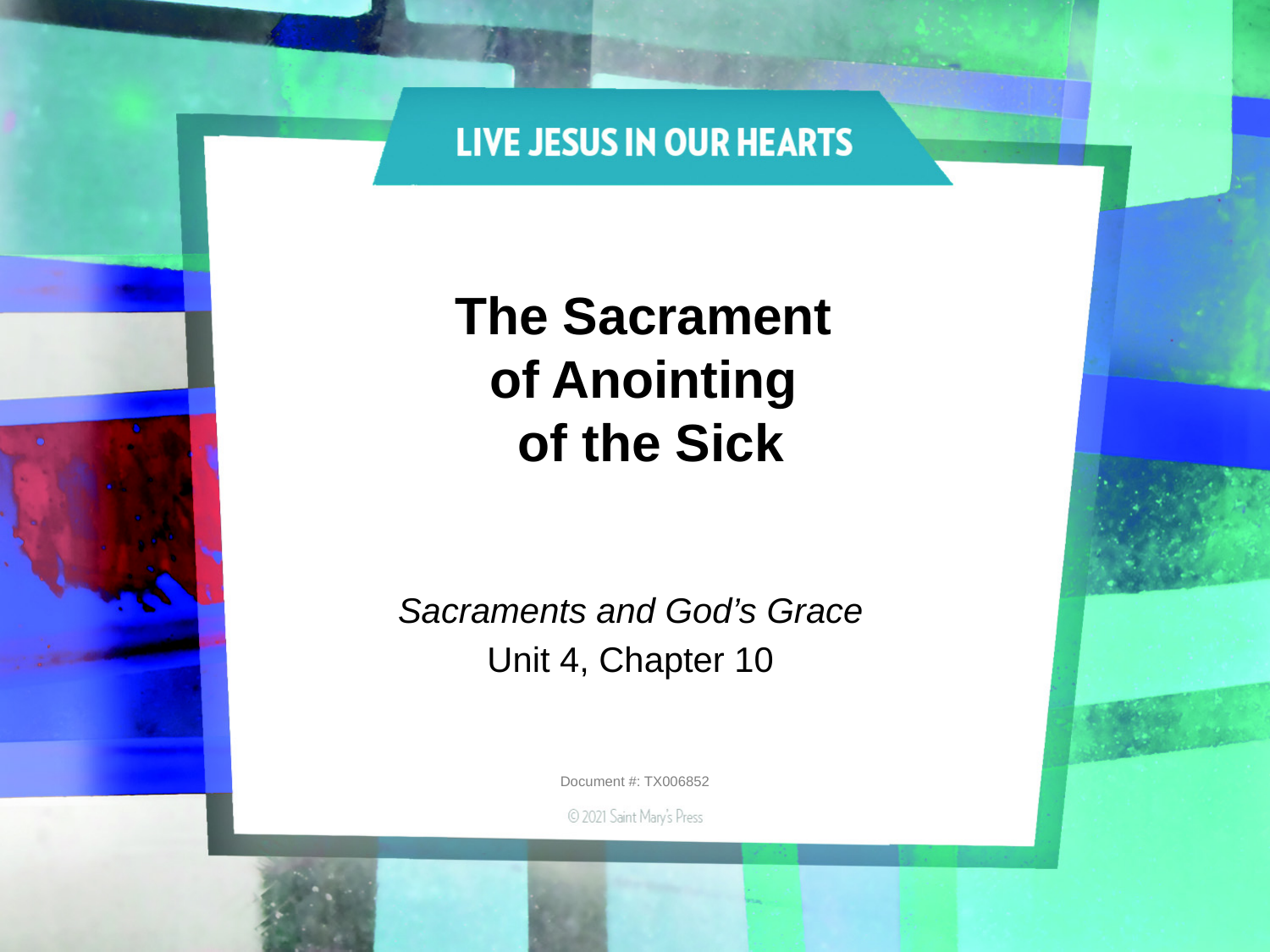

# The Sacrament of Anointing of the Sick
Sacraments and God’s Grace
Unit 4, Chapter 10
Document #: TX006852